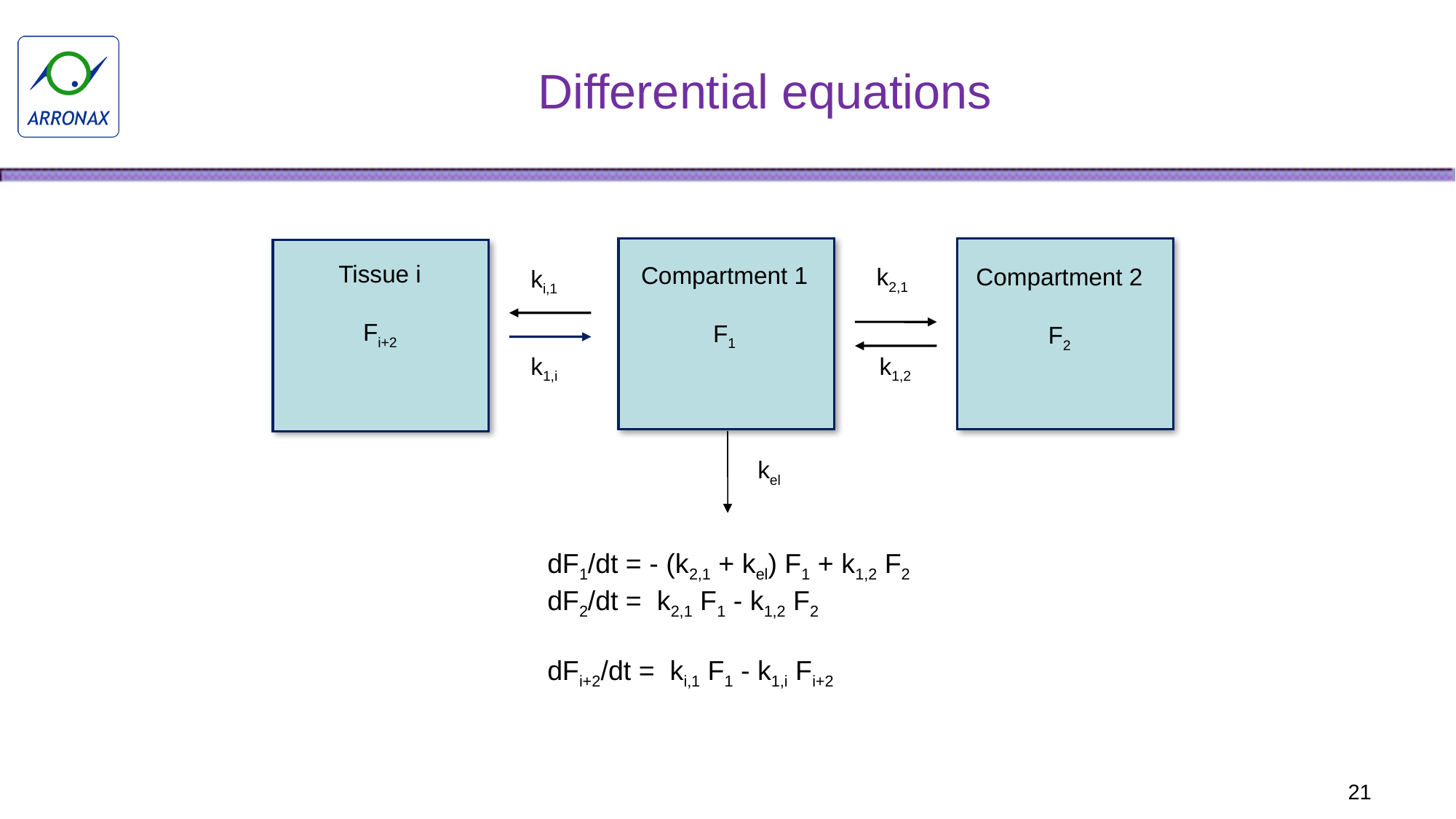

# Differential equations

Tissue i

Fi+2

Compartment 1

F1

Compartment 2

F2
k2,1
ki,1

k1,i

k1,2

kel
dF1/dt = - (k2,1 + kel) F1 + k1,2 F2
dF2/dt =  k2,1 F1 - k1,2 F2

dFi+2/dt =  ki,1 F1 - k1,i Fi+2
21